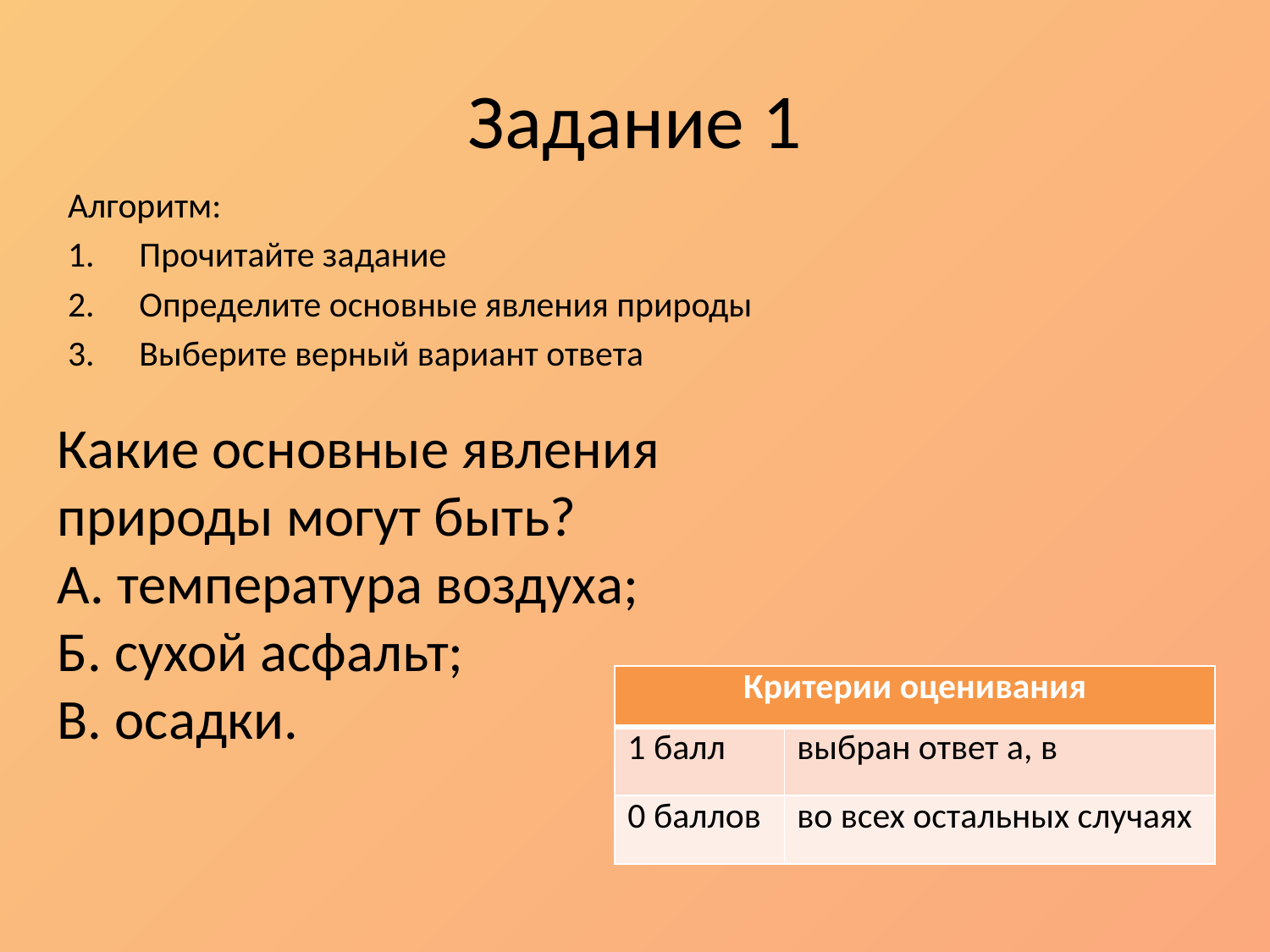

# Задание 1
Алгоритм:
Прочитайте задание
Определите основные явления природы
Выберите верный вариант ответа
Какие основные явления природы могут быть?
А. температура воздуха;
Б. сухой асфальт;
В. осадки.

| Критерии оценивания |  |
| --- | --- |
| 1 балл | выбран ответ а, в |
| 0 баллов | во всех остальных случаях |